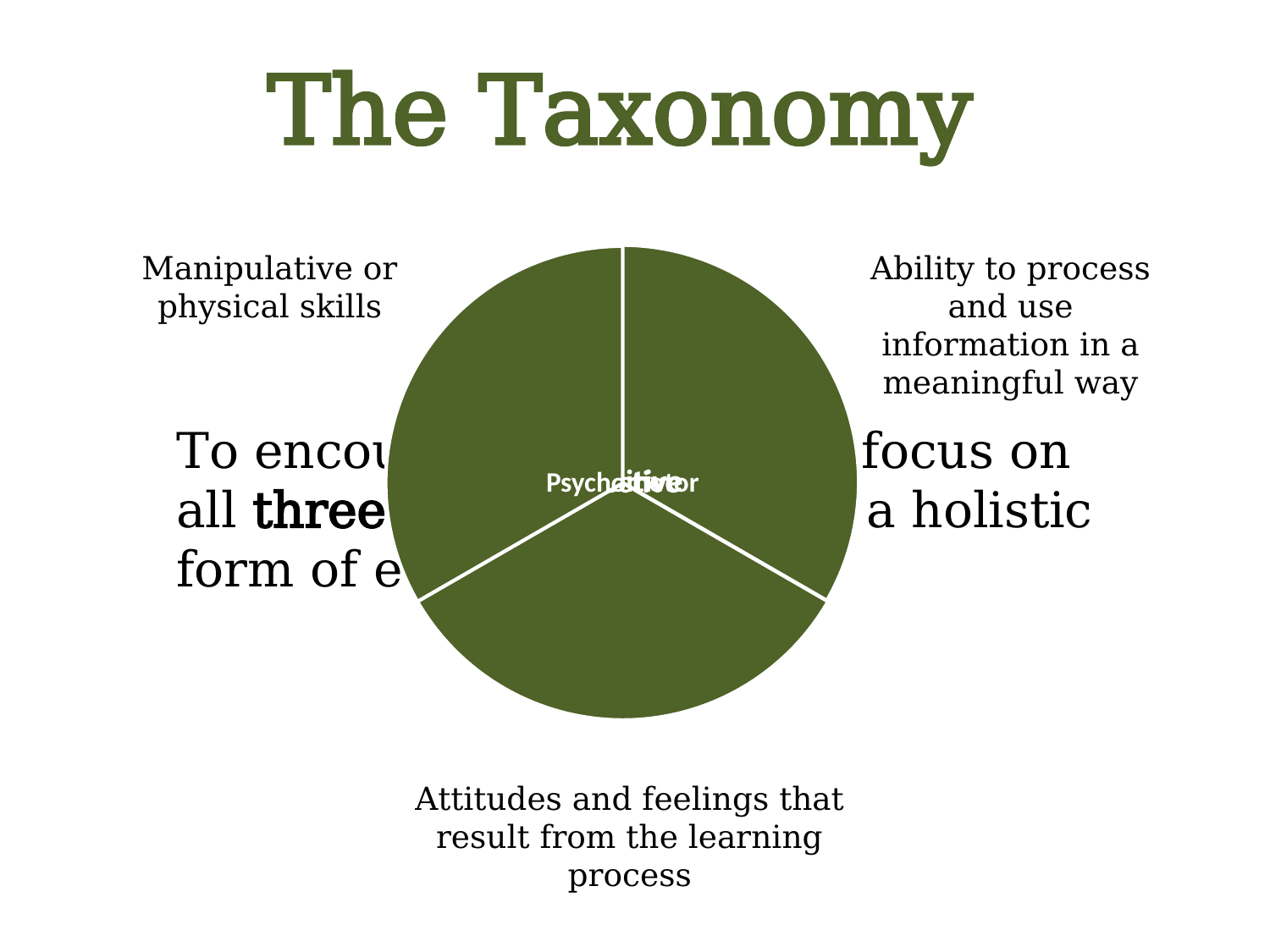

The Taxonomy
Cognitive
Affective
Psychomotor
Manipulative or physical skills
Ability to process and use information in a meaningful way
To encourage educators to focus on all three domains to create a holistic form of education
Attitudes and feelings that result from the learning process